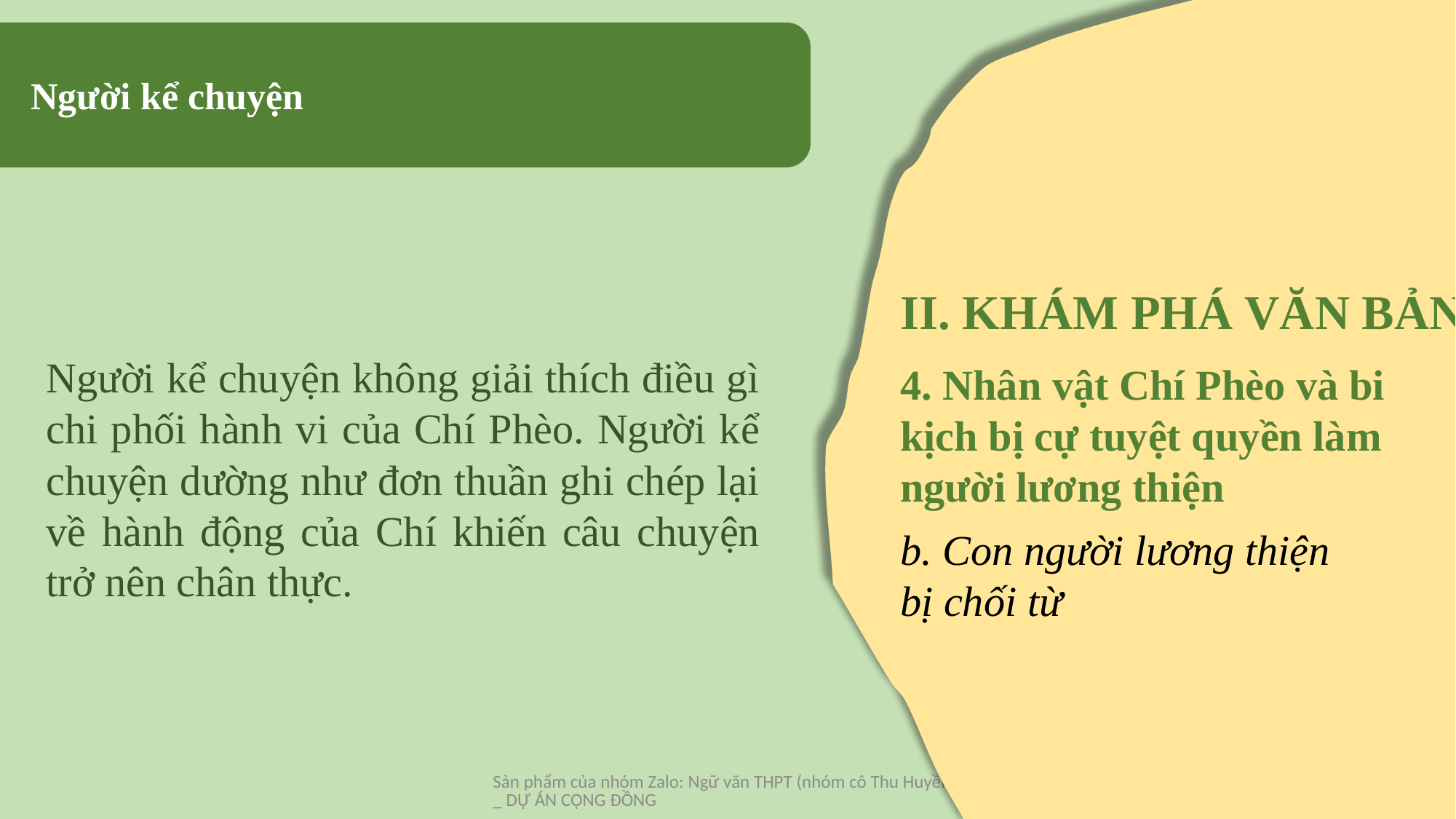

Người kể chuyện
II. KHÁM PHÁ VĂN BẢN
Người kể chuyện không giải thích điều gì chi phối hành vi của Chí Phèo. Người kể chuyện dường như đơn thuần ghi chép lại về hành động của Chí khiến câu chuyện trở nên chân thực.
4. Nhân vật Chí Phèo và bi kịch bị cự tuyệt quyền làm người lương thiện
b. Con người lương thiện bị chối từ
Sản phẩm của nhóm Zalo: Ngữ văn THPT (nhóm cô Thu Huyền)_ DỰ ÁN CỘNG ĐỒNG